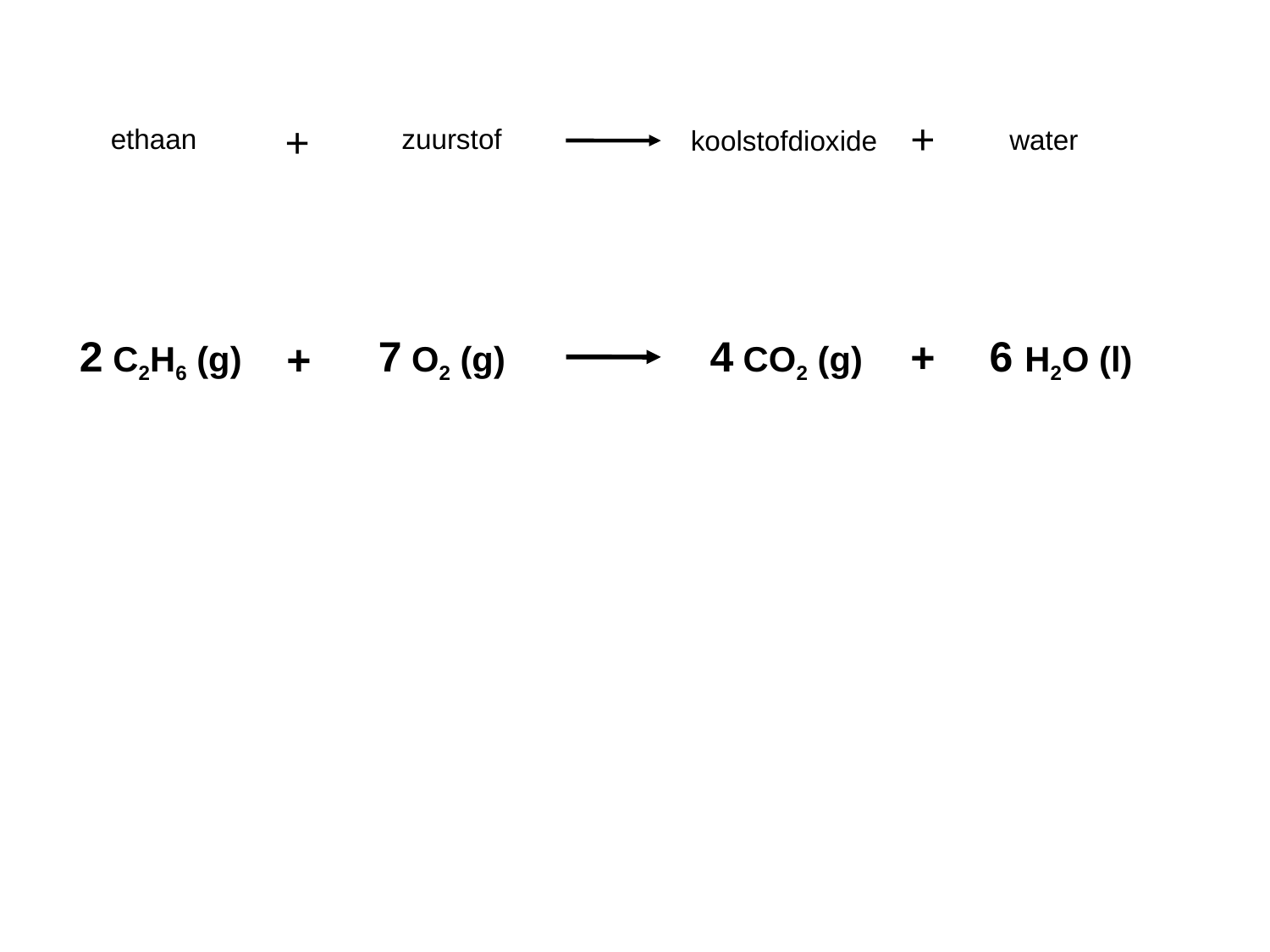

+
+
zuurstof
ethaan
water
koolstofdioxide

  2 C2H6 (g)            3½          O2 (g)                   2 CO2 (g)             3 H2O (l)

  2 C2H6 (g)              7 O2 (g)                     4 CO2 (g)             6 H2O (l)
+
+